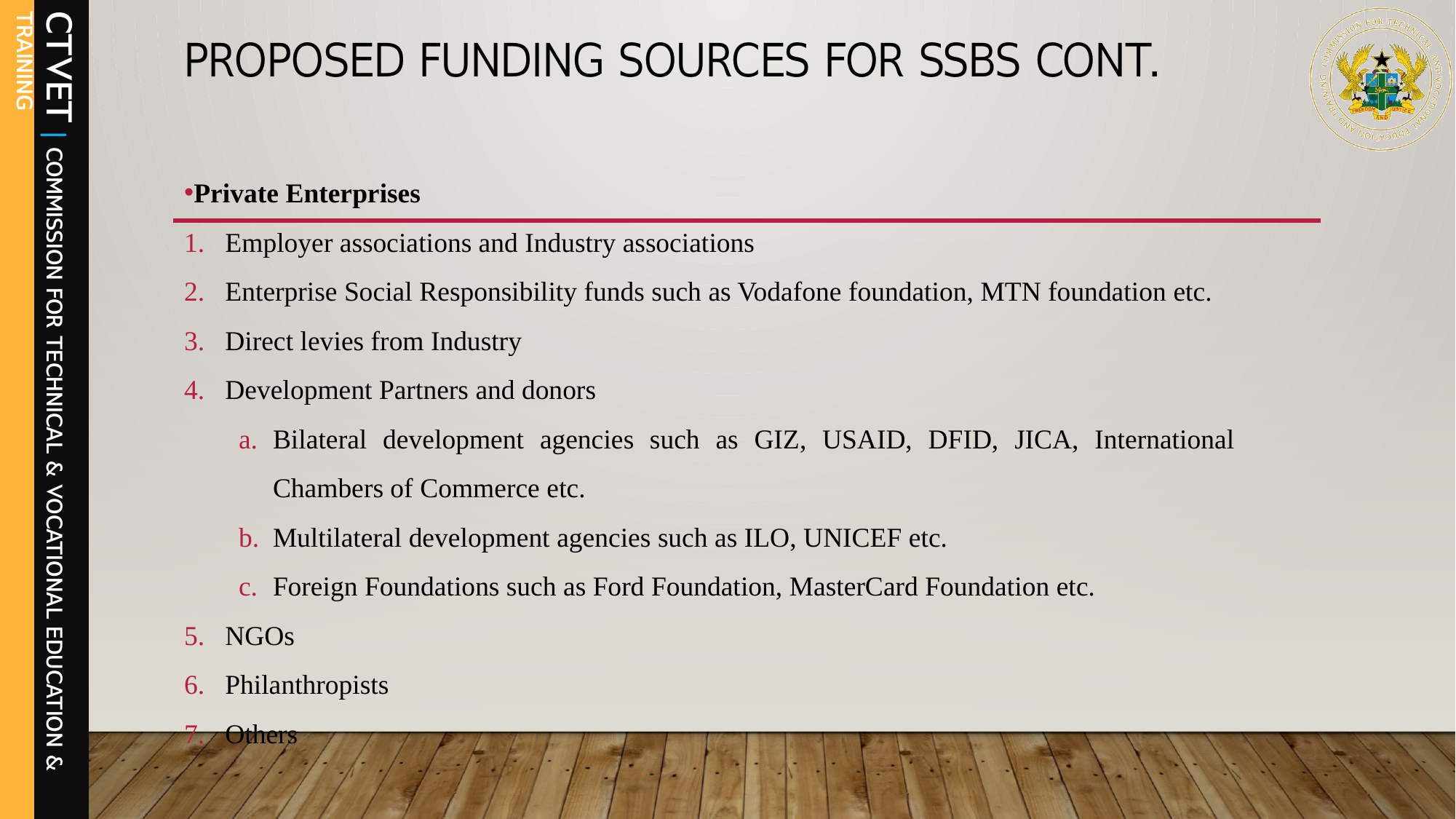

# PROPOSED FUNDING SOURCES FOR SSBs cont.
Private Enterprises
Employer associations and Industry associations
Enterprise Social Responsibility funds such as Vodafone foundation, MTN foundation etc.
Direct levies from Industry
Development Partners and donors
Bilateral development agencies such as GIZ, USAID, DFID, JICA, International Chambers of Commerce etc.
Multilateral development agencies such as ILO, UNICEF etc.
Foreign Foundations such as Ford Foundation, MasterCard Foundation etc.
NGOs
Philanthropists
Others